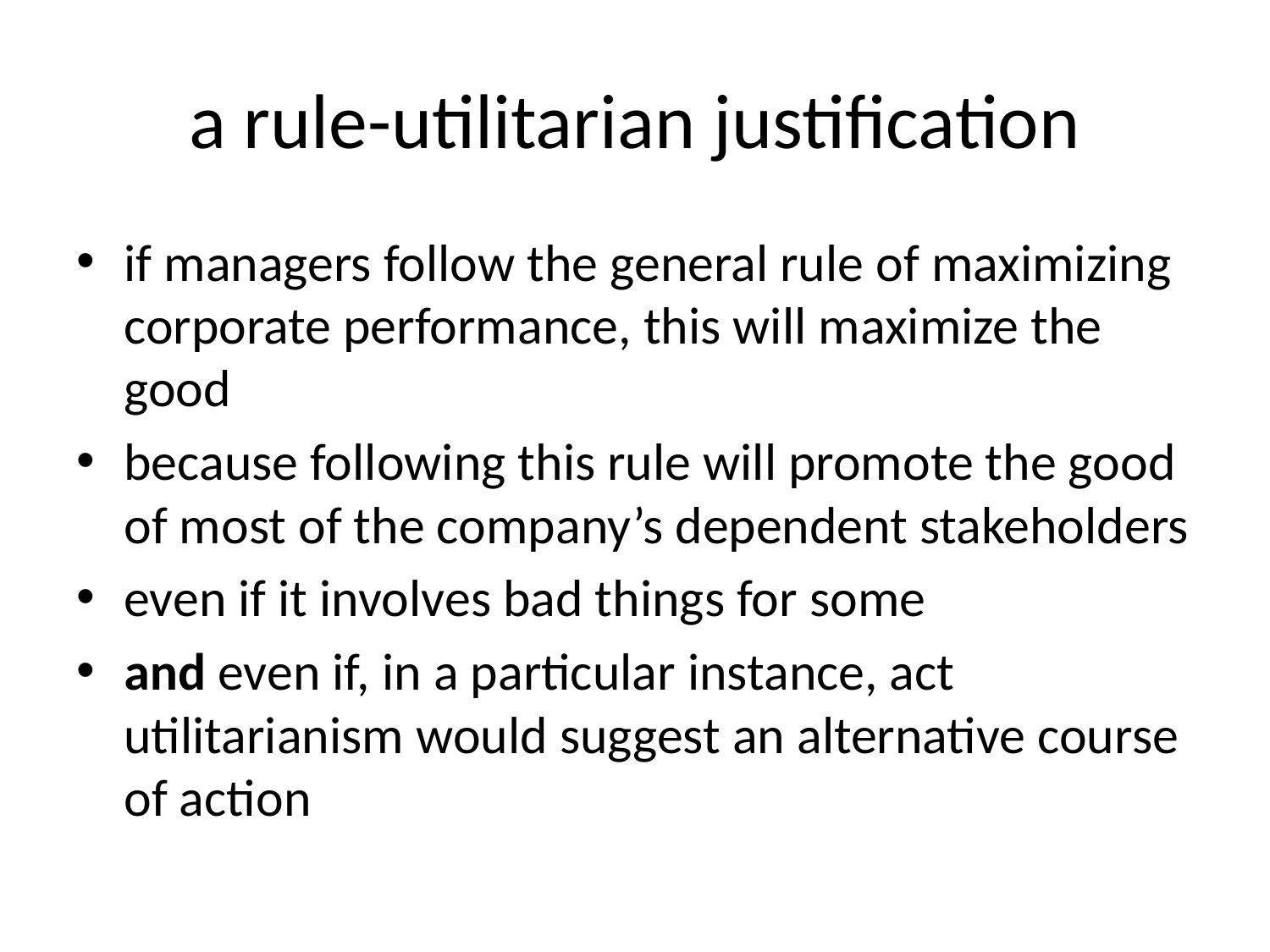

# a rule-utilitarian justification
if managers follow the general rule of maximizing corporate performance, this will maximize the good
because following this rule will promote the good of most of the company’s dependent stakeholders
even if it involves bad things for some
and even if, in a particular instance, act utilitarianism would suggest an alternative course of action